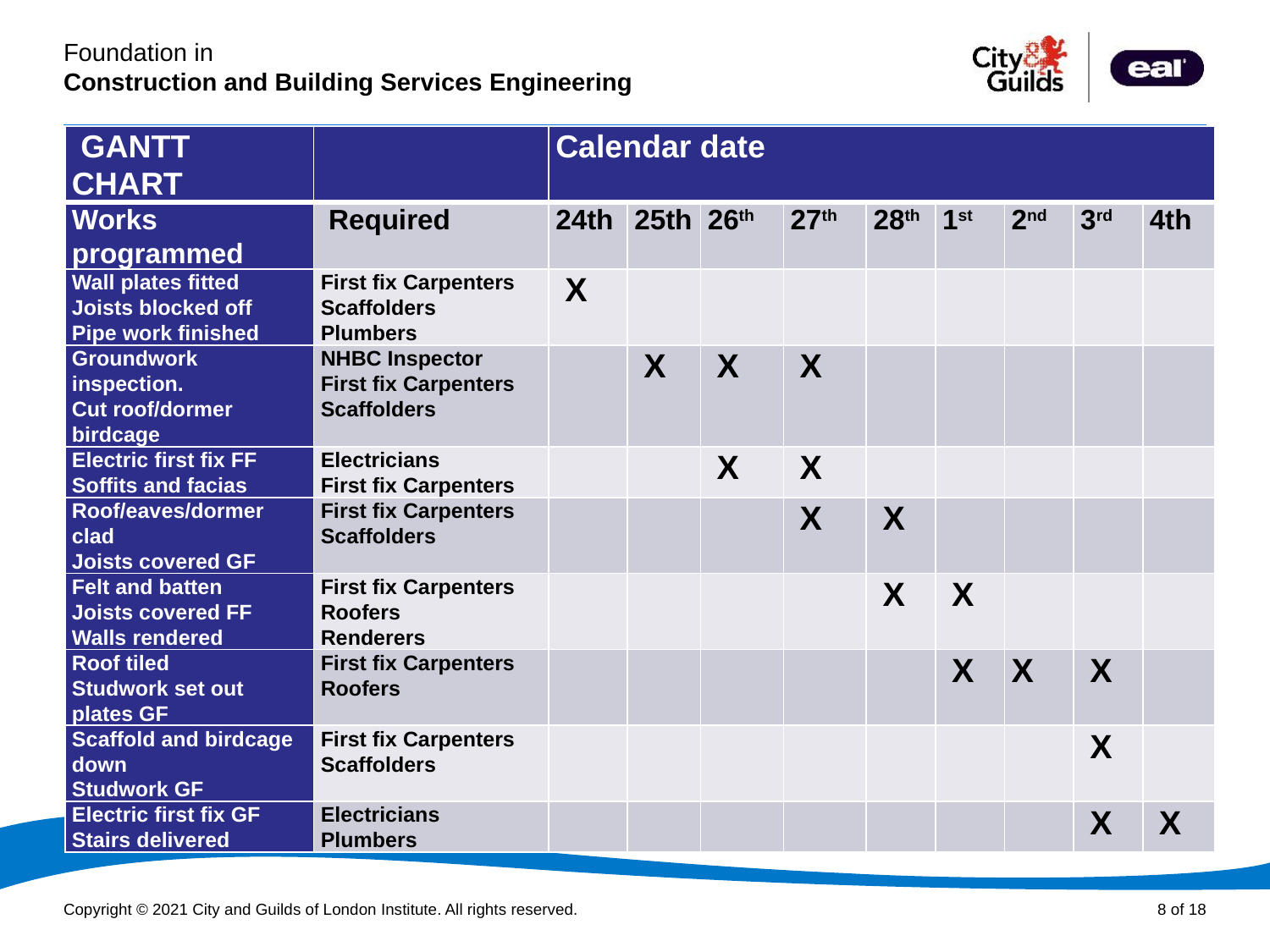

| GANTT CHART |  | Calendar date |  |  |  |  |  |  |  |  |
| --- | --- | --- | --- | --- | --- | --- | --- | --- | --- | --- |
| Works programmed | Required | 24th | 25th | 26th | 27th | 28th | 1st | 2nd | 3rd | 4th |
| Wall plates fitted Joists blocked off Pipe work finished | First fix Carpenters Scaffolders Plumbers | X |  |  |  |  |  |  |  |  |
| Groundwork inspection. Cut roof/dormer birdcage | NHBC Inspector First fix Carpenters Scaffolders |  | X | X | X |  |  |  |  |  |
| Electric first fix FF Soffits and facias | Electricians First fix Carpenters |  |  | X | X |  |  |  |  |  |
| Roof/eaves/dormer clad Joists covered GF | First fix Carpenters Scaffolders |  |  |  | X | X |  |  |  |  |
| Felt and batten Joists covered FF Walls rendered | First fix Carpenters Roofers Renderers |  |  |  |  | X | X |  |  |  |
| Roof tiled Studwork set out plates GF | First fix Carpenters Roofers |  |  |  |  |  | X | X | X |  |
| Scaffold and birdcage down Studwork GF | First fix Carpenters Scaffolders |  |  |  |  |  |  |  | X |  |
| Electric first fix GF Stairs delivered | Electricians Plumbers |  |  |  |  |  |  |  | X | X |